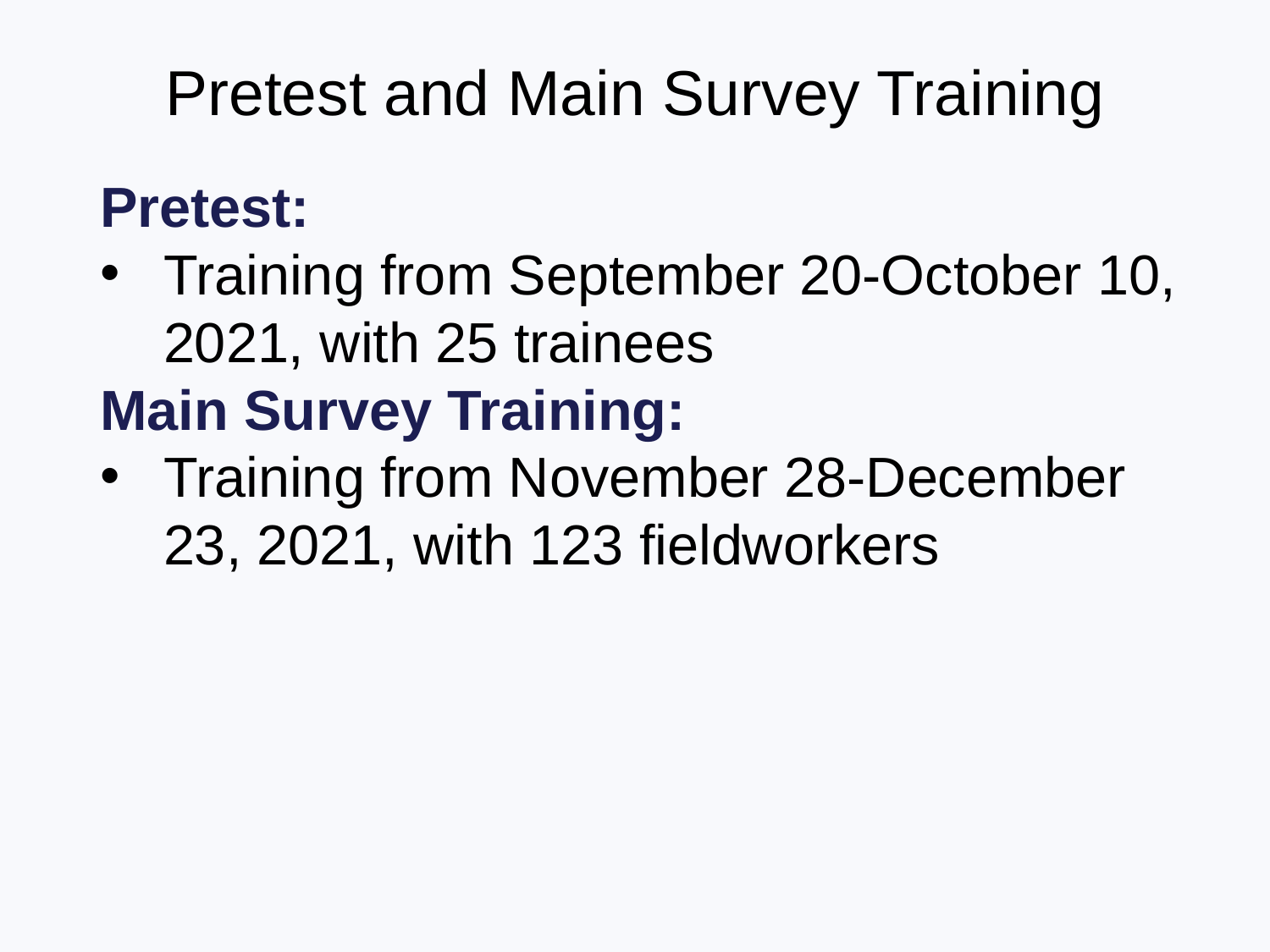

# Pretest and Main Survey Training
Pretest:
Training from September 20-October 10, 2021, with 25 trainees
Main Survey Training:
Training from November 28-December 23, 2021, with 123 fieldworkers